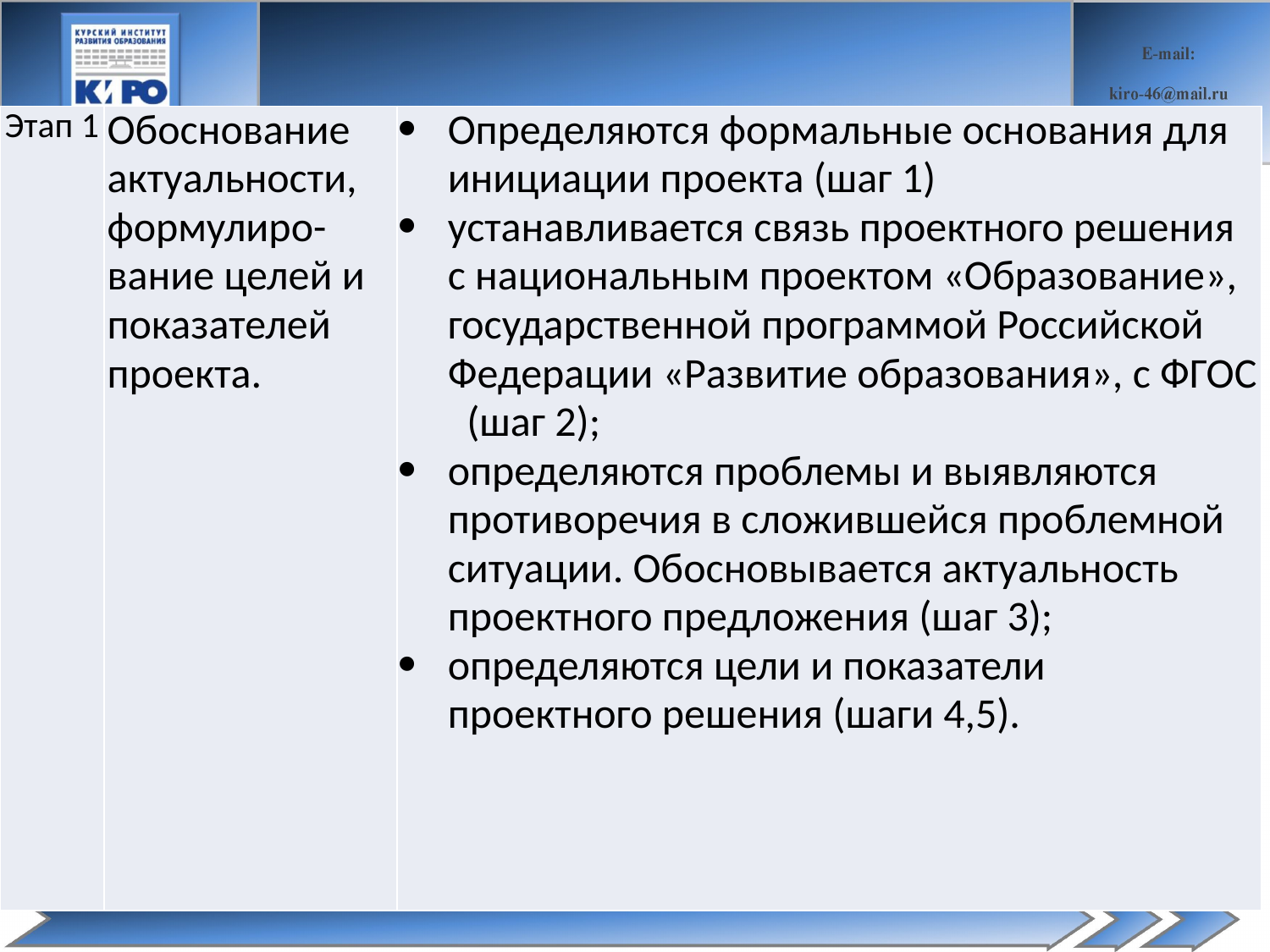

[1] Далее указываются только номера шагов, представленных в настоящих Методических указаниях
[2] Форма презентации представлена в Приложении 5 к настоящим Методическим указаниям
#
| Этап 1 | Обоснование актуальности, формулиро-вание целей и показателей проекта. | Определяются формальные основания для инициации проекта (шаг 1) устанавливается связь проектного решения с национальным проектом «Образование», государственной программой Российской Федерации «Развитие образования», с ФГОС (шаг 2); определяются проблемы и выявляются противоречия в сложившейся проблемной ситуации. Обосновывается актуальность проектного предложения (шаг 3); определяются цели и показатели проектного решения (шаги 4,5). |
| --- | --- | --- |